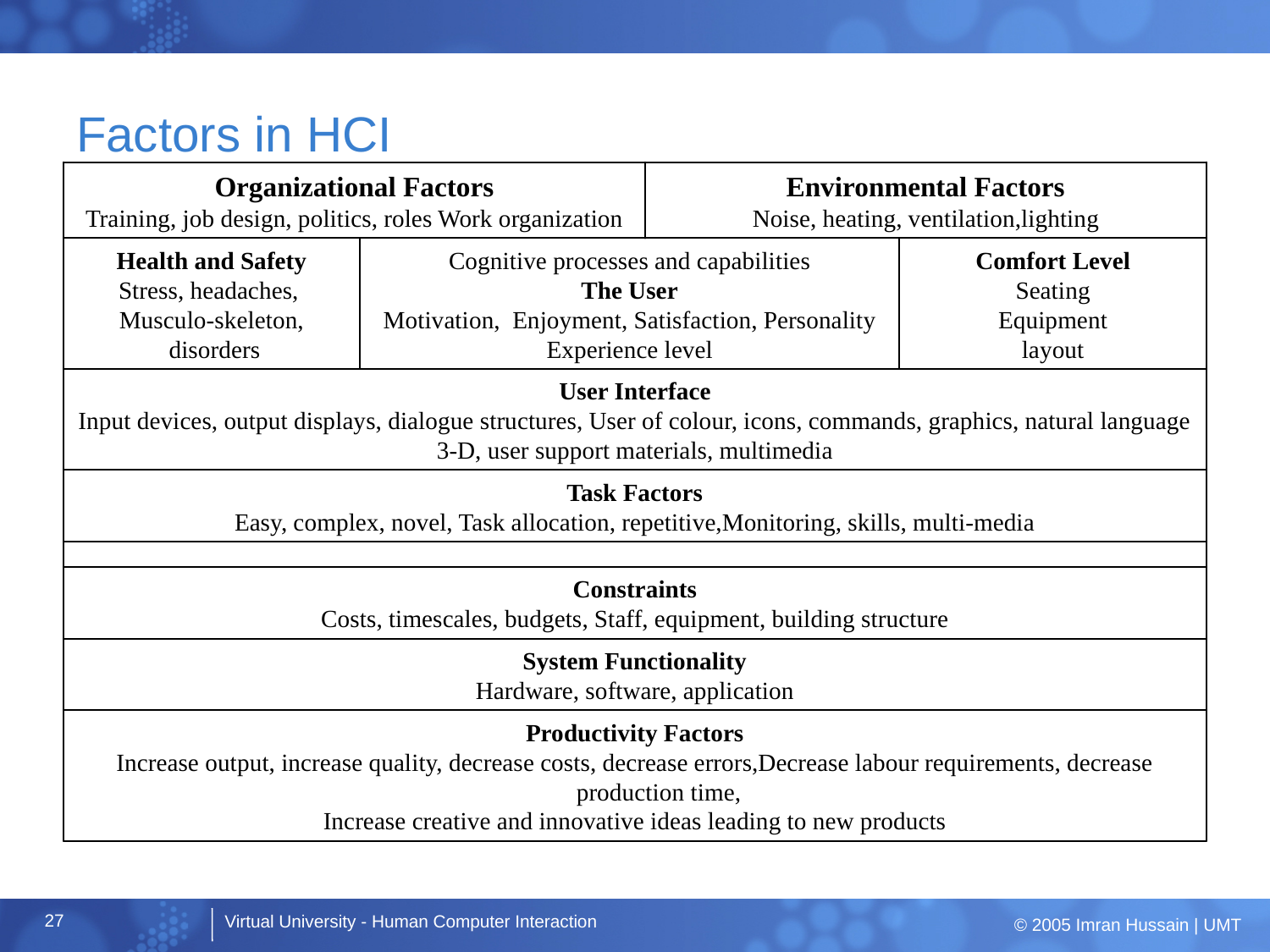

# Factors in HCI
Organizational Factors
Training, job design, politics, roles Work organization
Environmental Factors
Noise, heating, ventilation,lighting
Health and Safety
Stress, headaches,
Musculo-skeleton,
 disorders
Cognitive processes and capabilities
The User
Motivation,  Enjoyment, Satisfaction, Personality
Experience level
Comfort Level
Seating
Equipment
layout
User Interface
Input devices, output displays, dialogue structures, User of colour, icons, commands, graphics, natural language
3-D, user support materials, multimedia
Task Factors
Easy, complex, novel, Task allocation, repetitive,Monitoring, skills, multi-media

Constraints
Costs, timescales, budgets, Staff, equipment, building structure
System Functionality
Hardware, software, application
Productivity Factors
Increase output, increase quality, decrease costs, decrease errors,Decrease labour requirements, decrease production time,
Increase creative and innovative ideas leading to new products